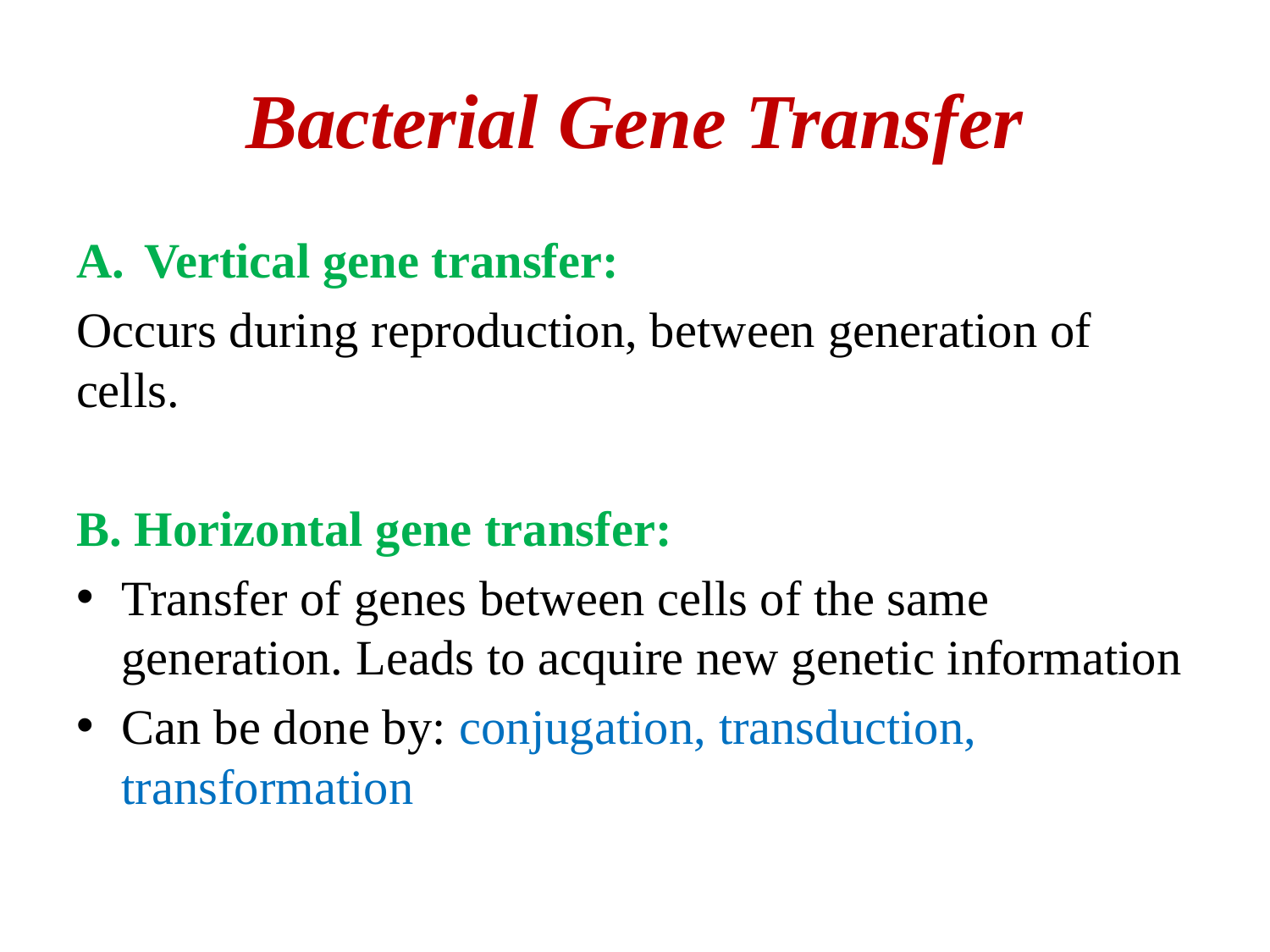

# Bacterial Gene Transfer
Vertical gene transfer:
Occurs during reproduction, between generation of cells.

B. Horizontal gene transfer:
Transfer of genes between cells of the same generation. Leads to acquire new genetic information
Can be done by: conjugation, transduction, transformation